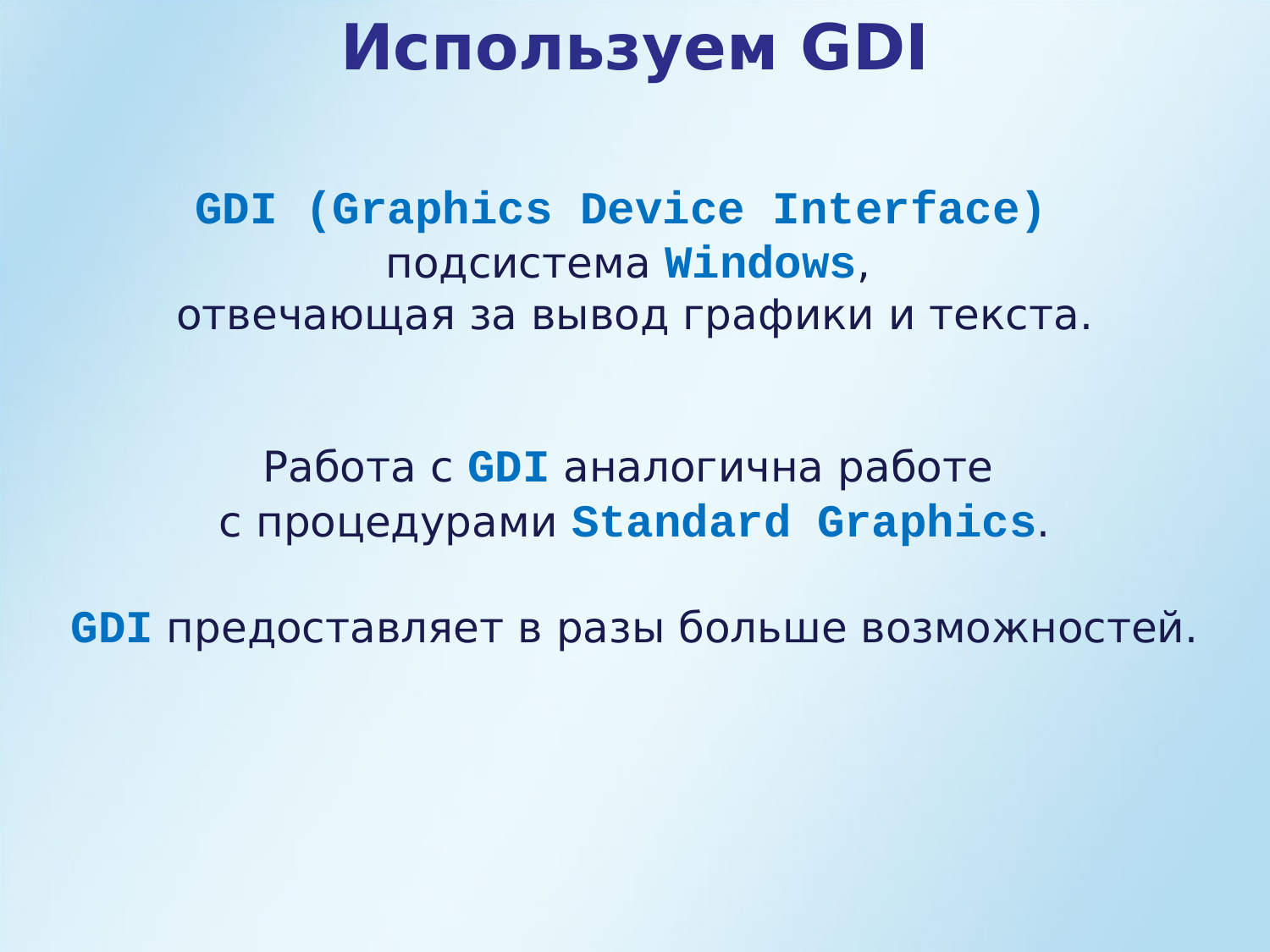

Используем GDI
GDI (Graphics Device Interface)
подсистема Windows,
отвечающая за вывод графики и текста.
Работа с GDI аналогична работе
с процедурами Standard Graphics.

GDI предоставляет в разы больше возможностей.